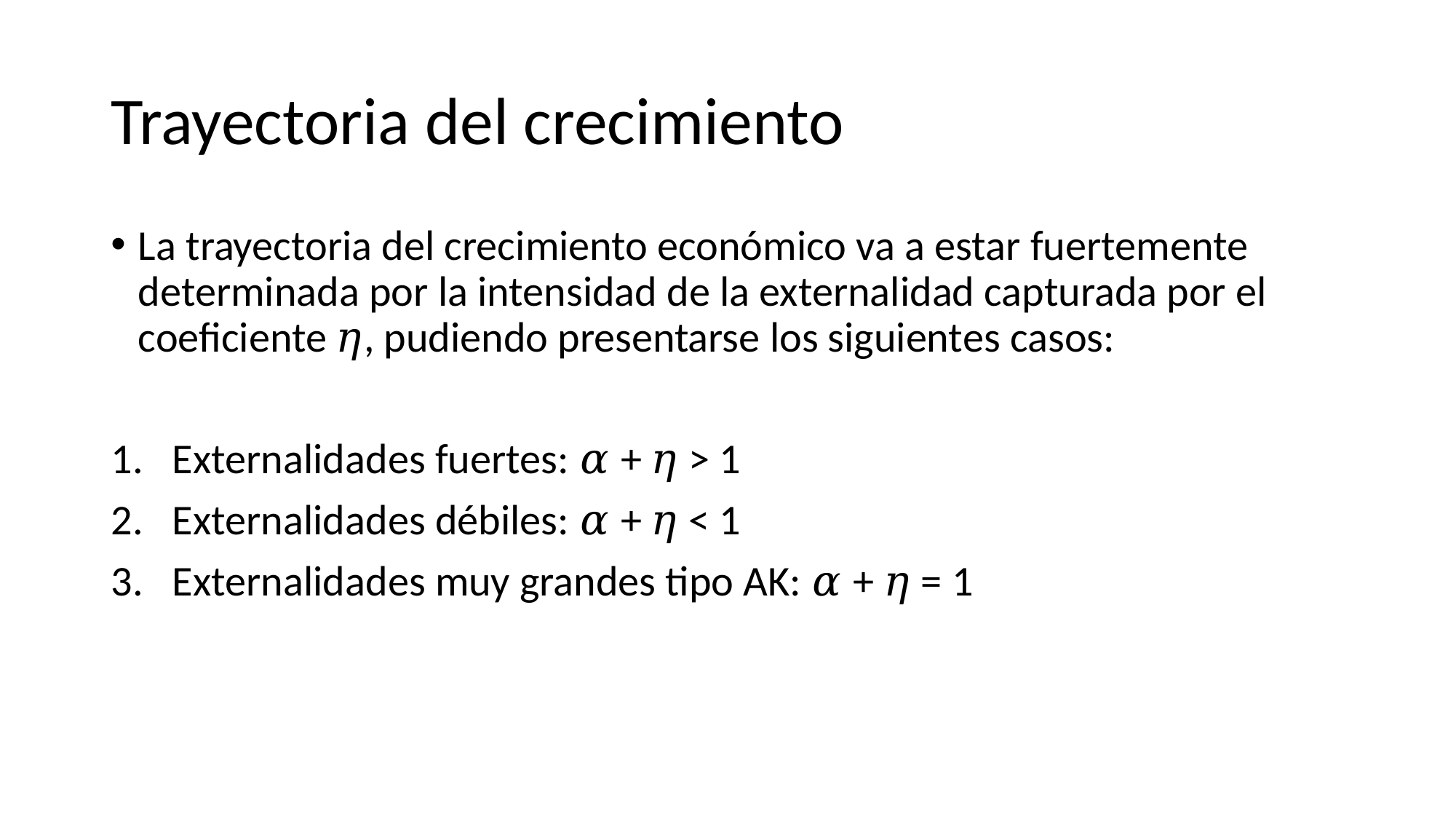

# Trayectoria del crecimiento
La trayectoria del crecimiento económico va a estar fuertemente determinada por la intensidad de la externalidad capturada por el coeficiente 𝜂, pudiendo presentarse los siguientes casos:

Externalidades fuertes: 𝛼 + 𝜂 > 1
Externalidades débiles: 𝛼 + 𝜂 < 1
Externalidades muy grandes tipo AK: 𝛼 + 𝜂 = 1